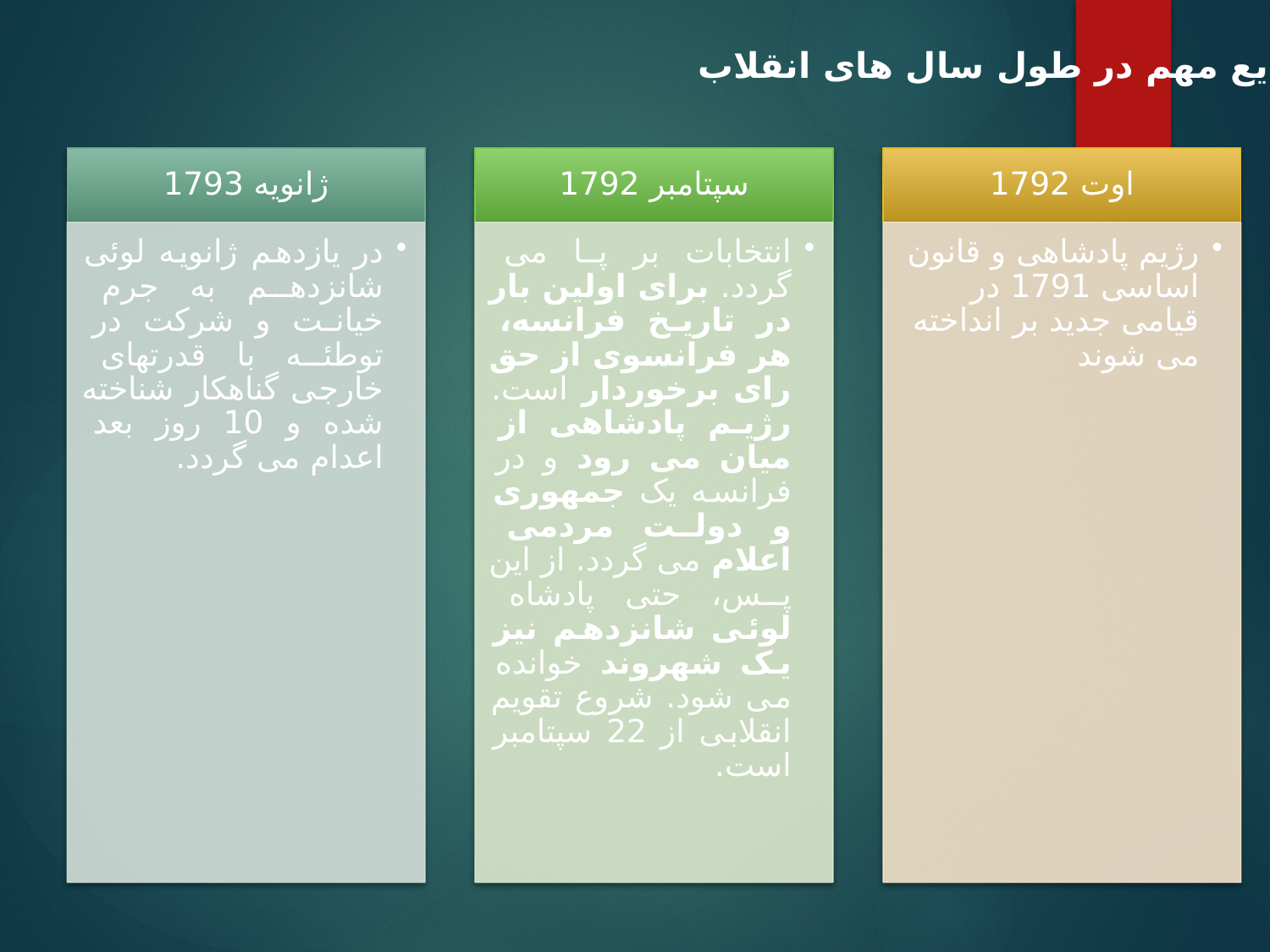

وقایع مهم در طول سال های انقلاب
اوت 1792
رژیم پادشاهی و قانون اساسی 1791 در قیامی جدید بر انداخته می شوند
سپتامبر 1792
انتخابات بر پا می گردد. برای اولین بار در تاریخ فرانسه، هر فرانسوی از حق رای برخوردار است. رژیم پادشاهی از میان می رود و در فرانسه یک جمهوری و دولت مردمی اعلام می گردد. از این پس، حتی پادشاه لوئی شانزدهم نیز یک شهروند خوانده می شود. شروع تقویم انقلابی از 22 سپتامبر است.
ژانویه 1793
در یازدهم ژانویه لوئی شانزدهم به جرم خیانت و شرکت در توطئه با قدرتهای خارجی گناهکار شناخته شده و 10 روز بعد اعدام می گردد.